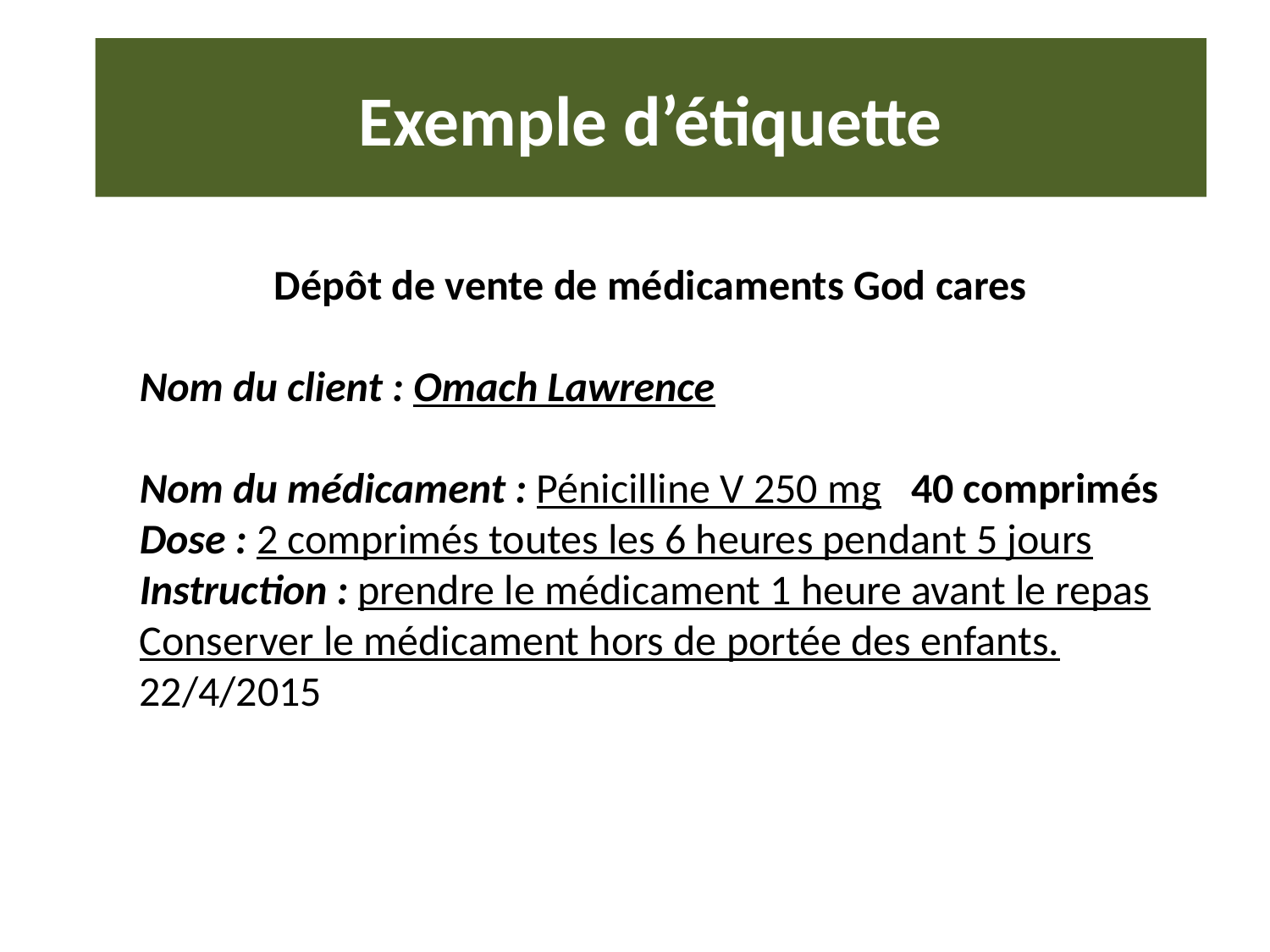

# Exemple d’étiquette

Dépôt de vente de médicaments God cares

Nom du client : Omach Lawrence

Nom du médicament : Pénicilline V 250 mg	 40 comprimés
Dose : 2 comprimés toutes les 6 heures pendant 5 jours
Instruction : prendre le médicament 1 heure avant le repas Conserver le médicament hors de portée des enfants.
22/4/2015